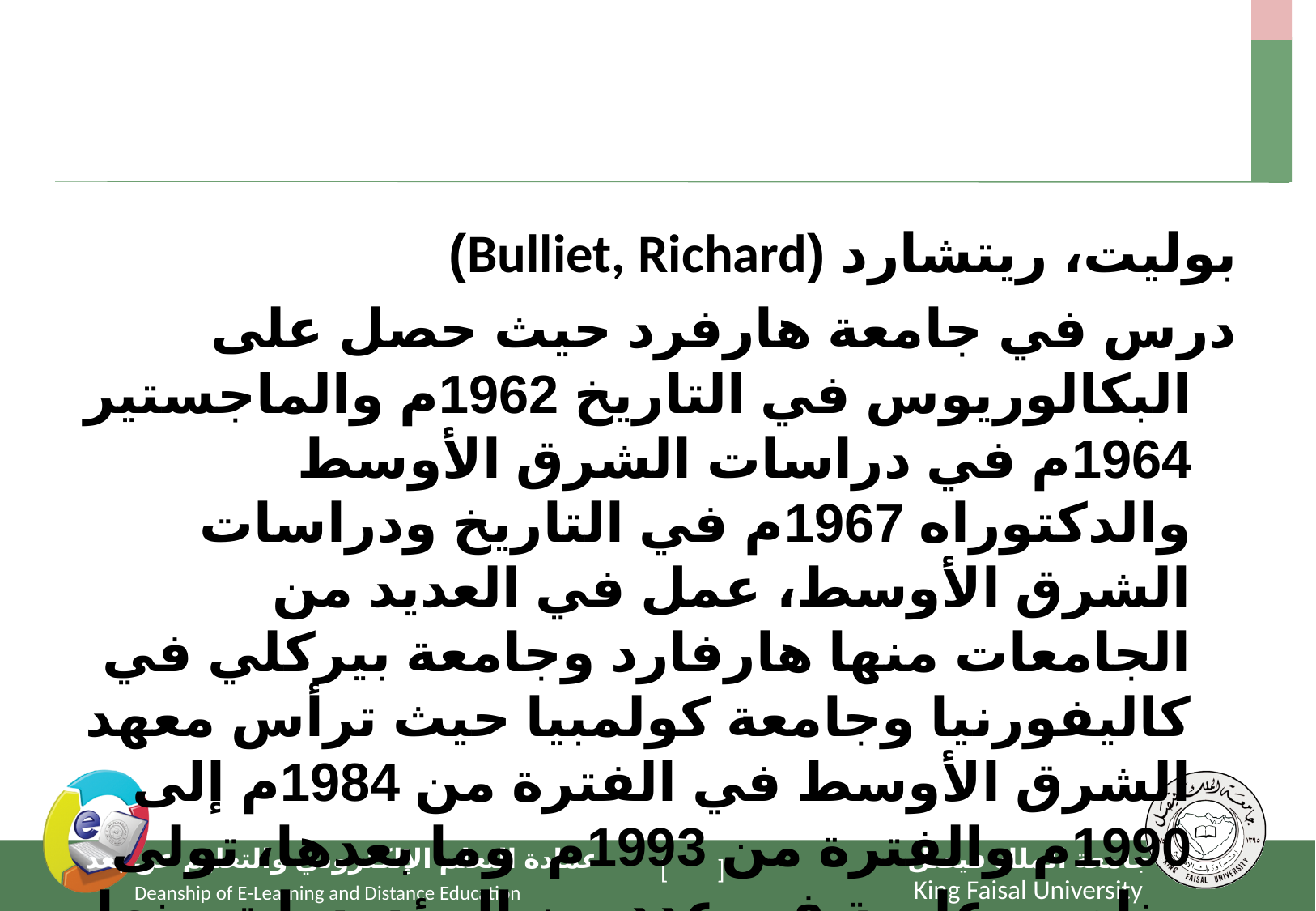

#
بوليت، ريتشارد (Bulliet, Richard)
درس في جامعة هارفرد حيث حصل على البكالوريوس في التاريخ 1962م والماجستير 1964م في دراسات الشرق الأوسط والدكتوراه 1967م في التاريخ ودراسات الشرق الأوسط، عمل في العديد من الجامعات منها هارفارد وجامعة بيركلي في كاليفورنيا وجامعة كولمبيا حيث ترأس معهد الشرق الأوسط في الفترة من 1984م إلى 1990م والفترة من 1993م  وما بعدها، تولى مناصب علمية في عدد من المؤسسات منها رابطة دراسات الشرق الأوسط سكرتير تنفيذي 1977م-1981م،